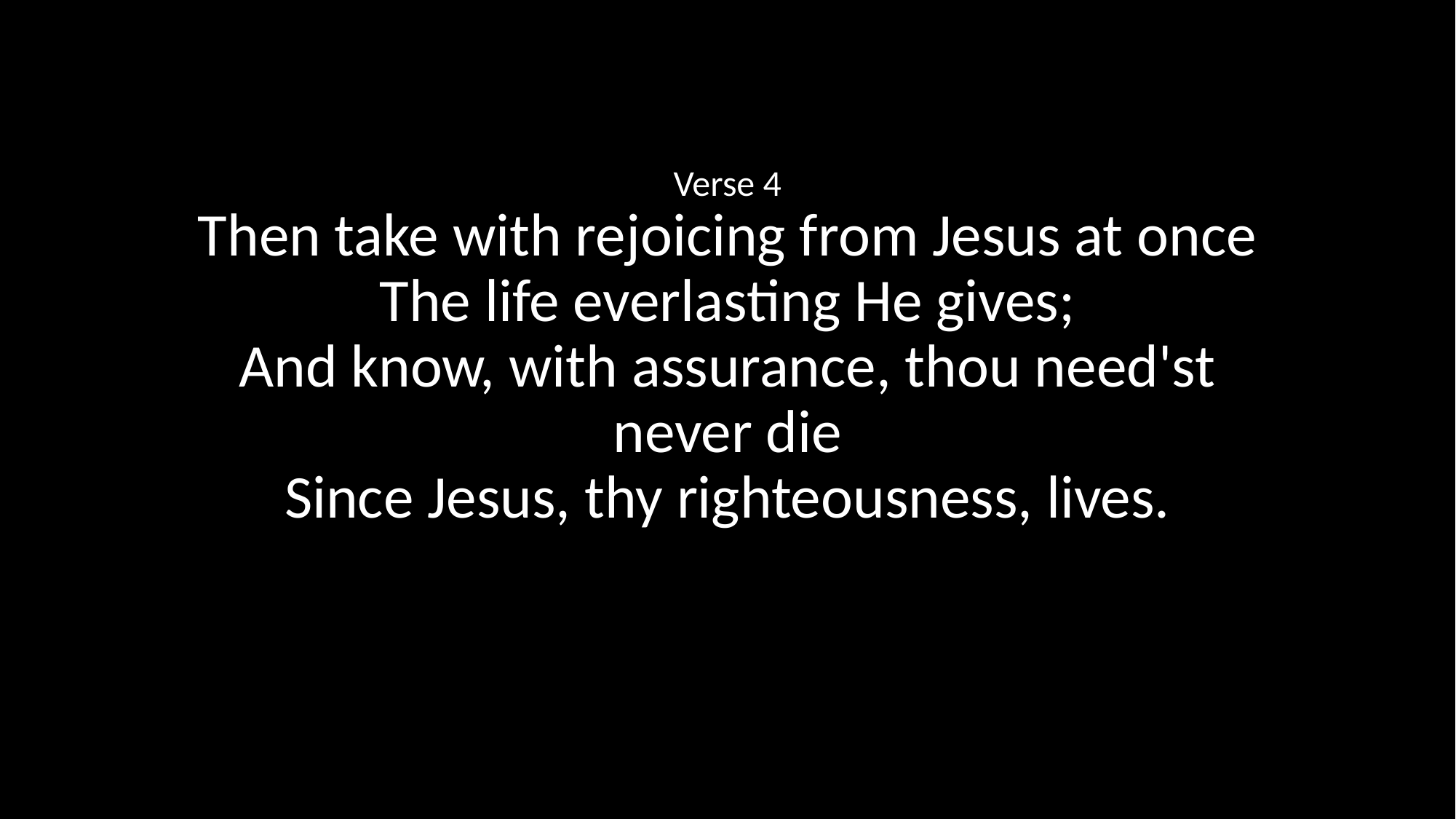

Verse 4
Then take with rejoicing from Jesus at once
The life everlasting He gives;
And know, with assurance, thou need'st never die
Since Jesus, thy righteousness, lives.